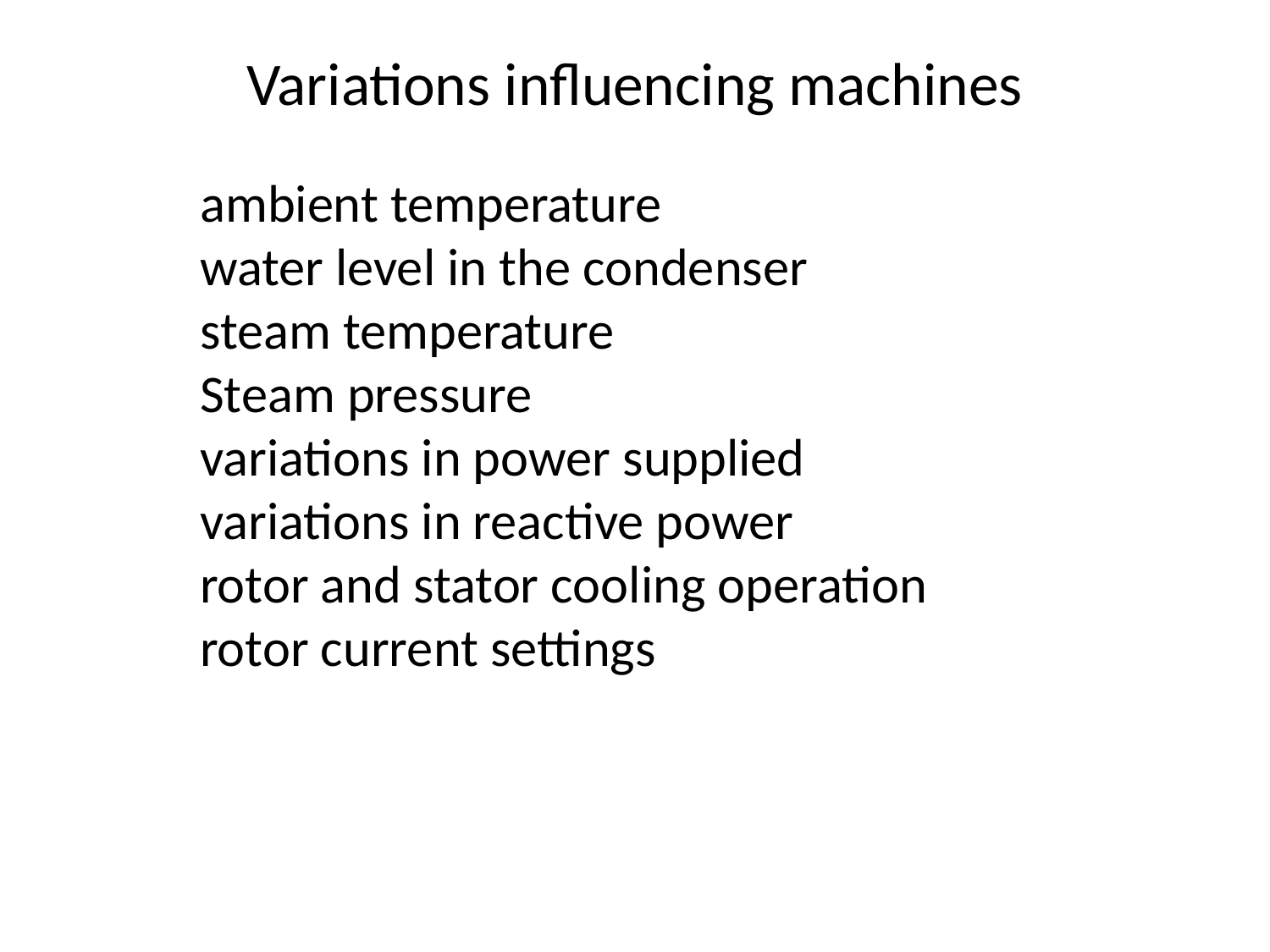

# Variations influencing machines
ambient temperature
water level in the condenser
steam temperature
Steam pressure
variations in power supplied
variations in reactive power
rotor and stator cooling operation
rotor current settings